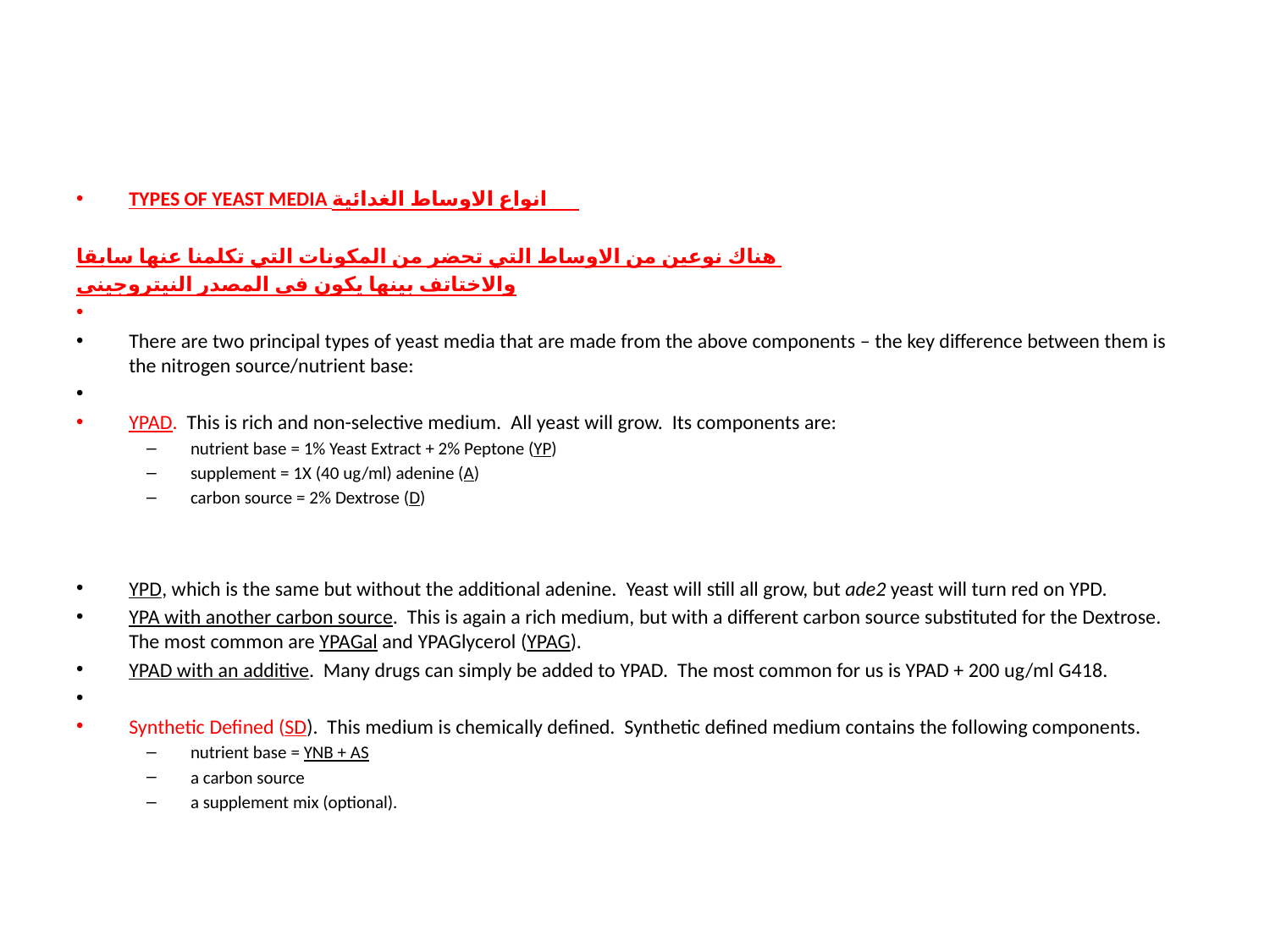

TYPES OF YEAST MEDIA انواع الاوساط الغدائية

هناك نوعين من الاوساط التي تحضر من المكونات التي تكلمنا عنها سابقا
والاختاتف بينها يكون في المصدر النيتروجيني

There are two principal types of yeast media that are made from the above components – the key difference between them is the nitrogen source/nutrient base:

YPAD.  This is rich and non-selective medium.  All yeast will grow.  Its components are:
nutrient base = 1% Yeast Extract + 2% Peptone (YP)
supplement = 1X (40 ug/ml) adenine (A)
carbon source = 2% Dextrose (D)

YPD, which is the same but without the additional adenine.  Yeast will still all grow, but ade2 yeast will turn red on YPD.
YPA with another carbon source.  This is again a rich medium, but with a different carbon source substituted for the Dextrose.  The most common are YPAGal and YPAGlycerol (YPAG).
YPAD with an additive.  Many drugs can simply be added to YPAD.  The most common for us is YPAD + 200 ug/ml G418.

Synthetic Defined (SD).  This medium is chemically defined.  Synthetic defined medium contains the following components.
nutrient base = YNB + AS
a carbon source
a supplement mix (optional).